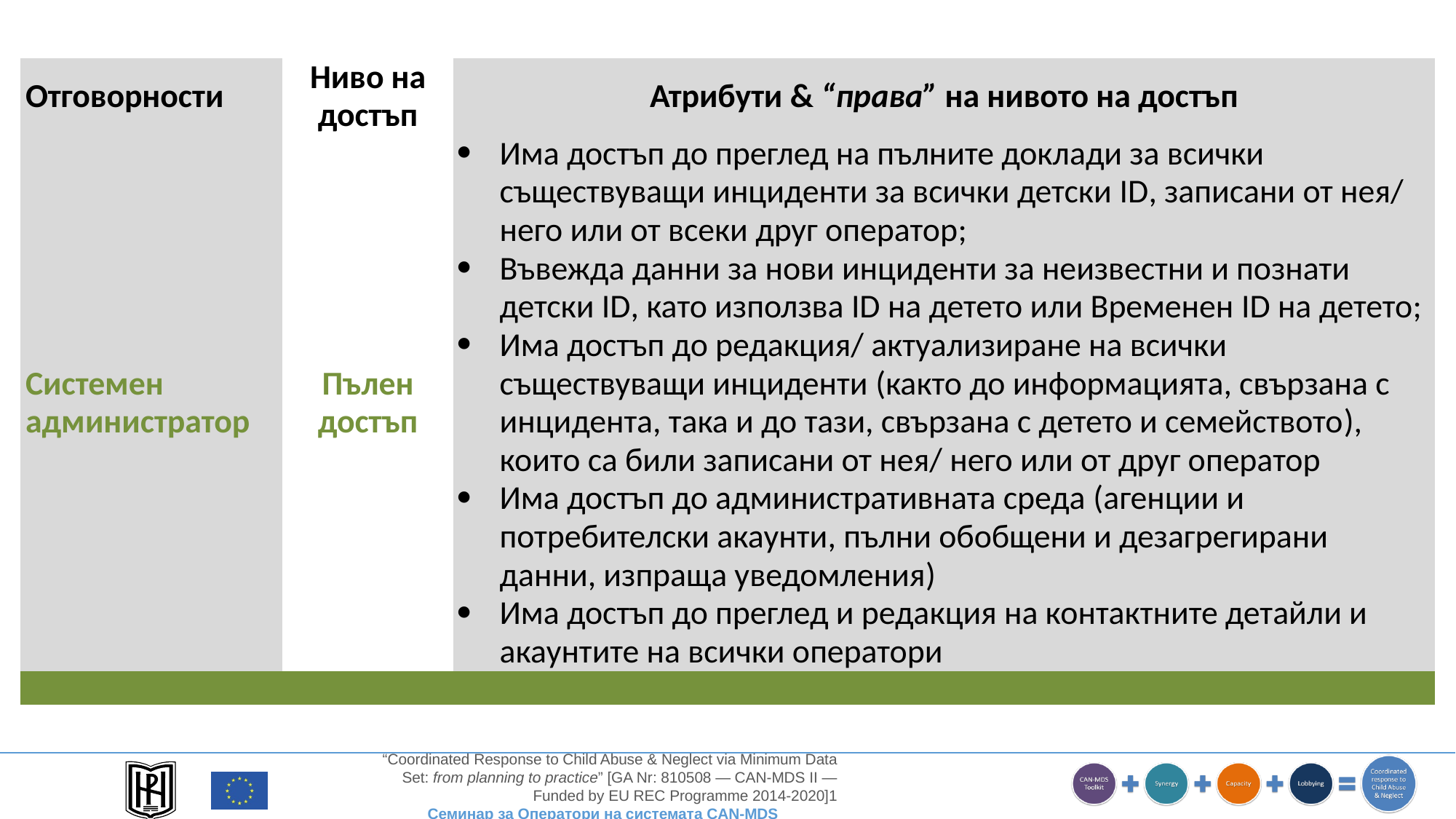

| Отговорности | Ниво на достъп | Атрибути & “права” на нивото на достъп |
| --- | --- | --- |
| Системен администратор | Пълен достъп | Има достъп до преглед на пълните доклади за всички съществуващи инциденти за всички детски ID, записани от нея/ него или от всеки друг оператор; Въвежда данни за нови инциденти за неизвестни и познати детски ID, като използва ID на детето или Временен ID на детето; Има достъп до редакция/ актуализиране на всички съществуващи инциденти (както до информацията, свързана с инцидента, така и до тази, свързана с детето и семейството), които са били записани от нея/ него или от друг оператор Има достъп до административната среда (агенции и потребителски акаунти, пълни обобщени и дезагрегирани данни, изпраща уведомления) Има достъп до преглед и редакция на контактните детайли и акаунтите на всички оператори |
|  |  |  |